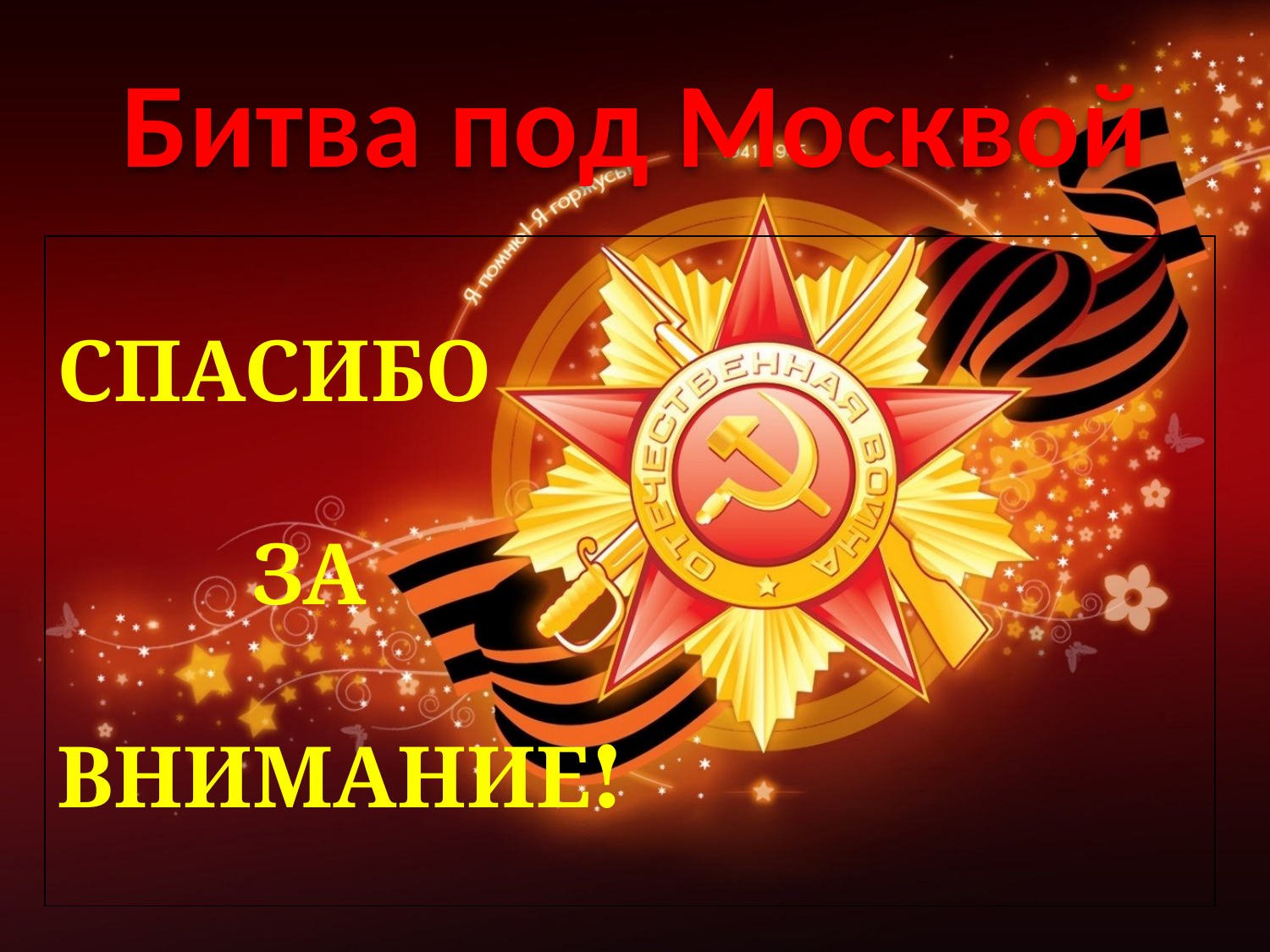

# Битва под Москвой

СПАСИБО

         ЗА

ВНИМАНИЕ!